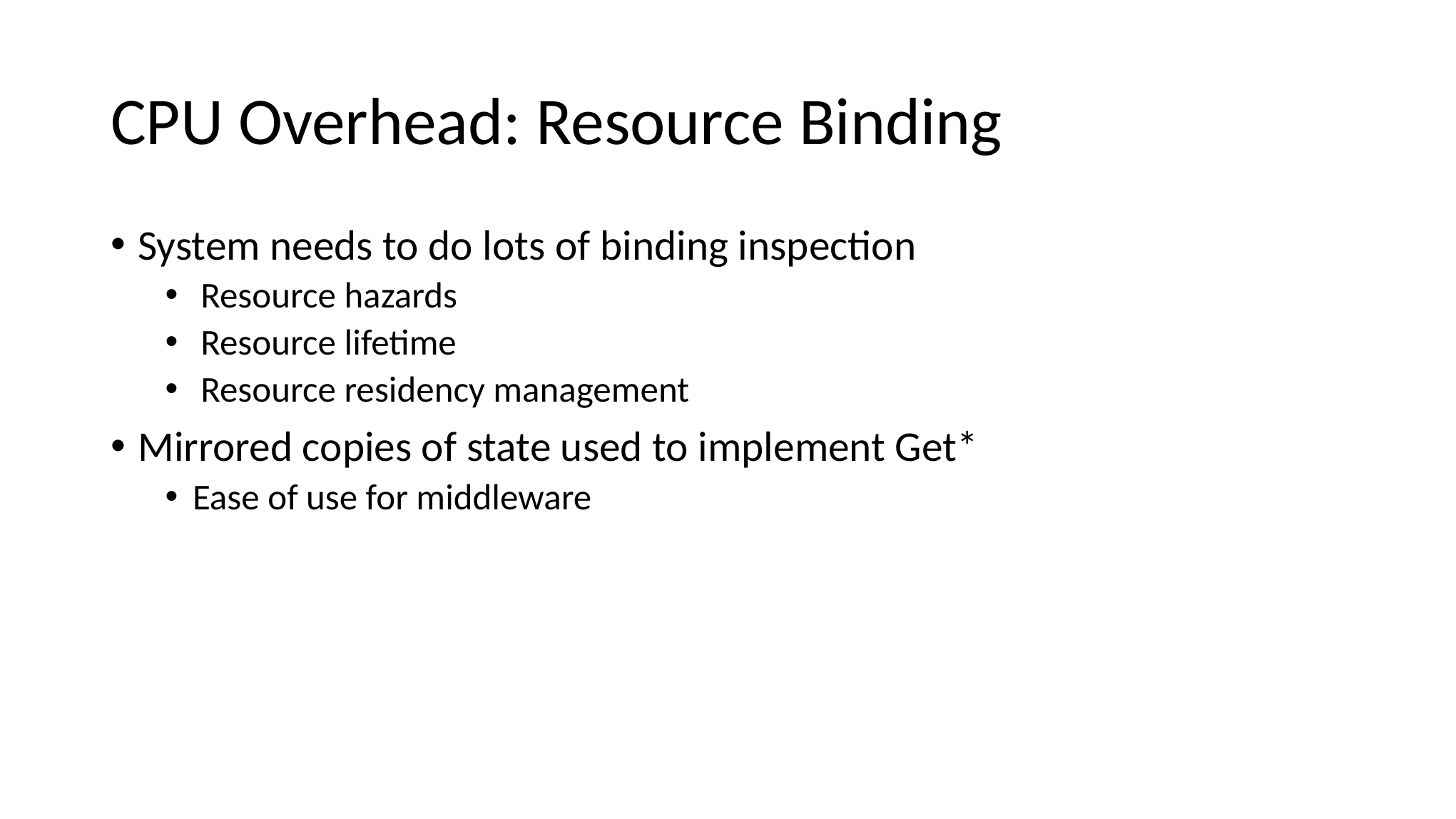

# CPU Overhead: Resource Binding
System needs to do lots of binding inspection
 Resource hazards
 Resource lifetime
 Resource residency management
Mirrored copies of state used to implement Get*
Ease of use for middleware